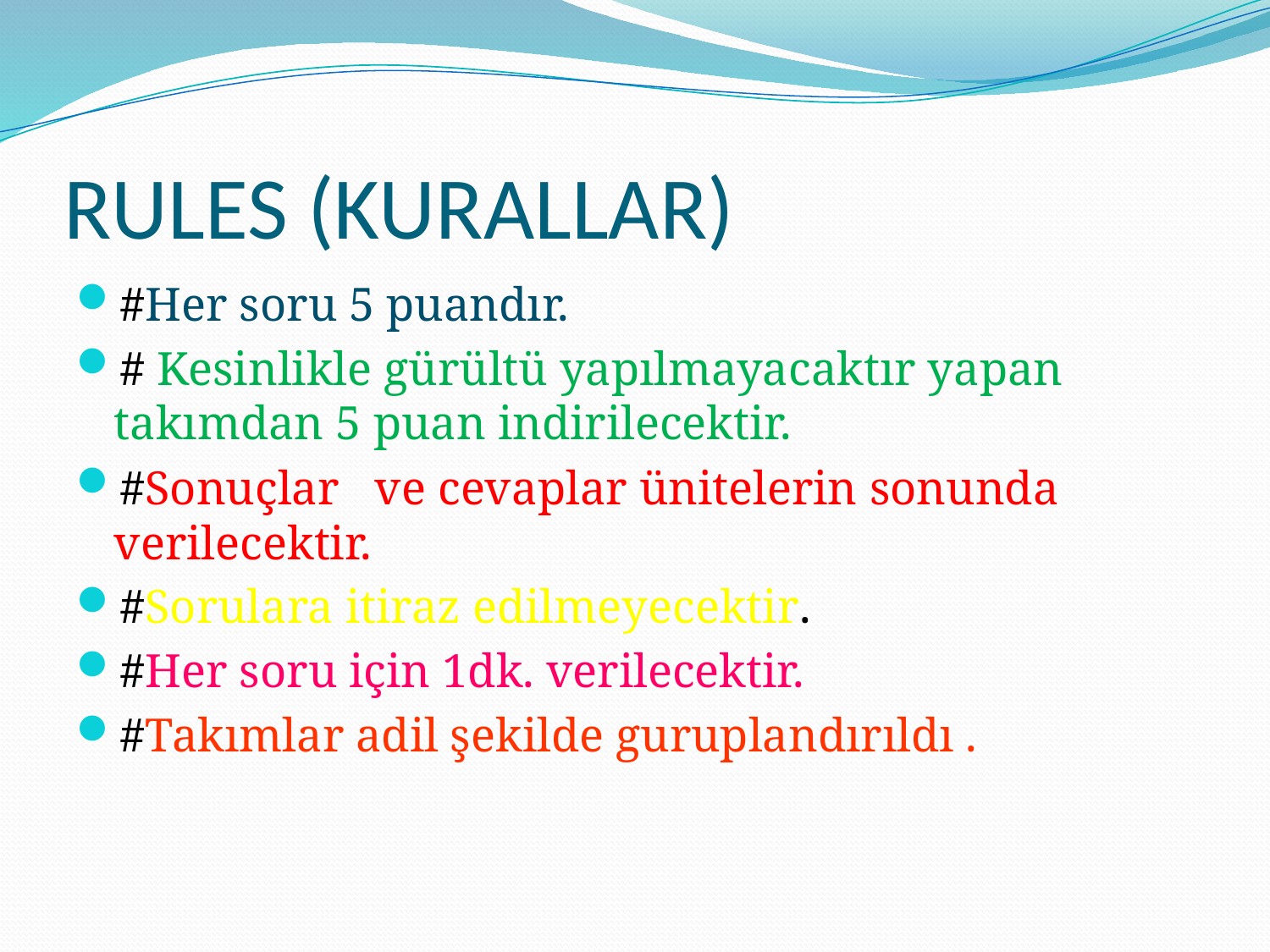

# RULES (KURALLAR)
#Her soru 5 puandır.
# Kesinlikle gürültü yapılmayacaktır yapan takımdan 5 puan indirilecektir.
#Sonuçlar   ve cevaplar ünitelerin sonunda verilecektir.
#Sorulara itiraz edilmeyecektir.
#Her soru için 1dk. verilecektir.
#Takımlar adil şekilde guruplandırıldı .